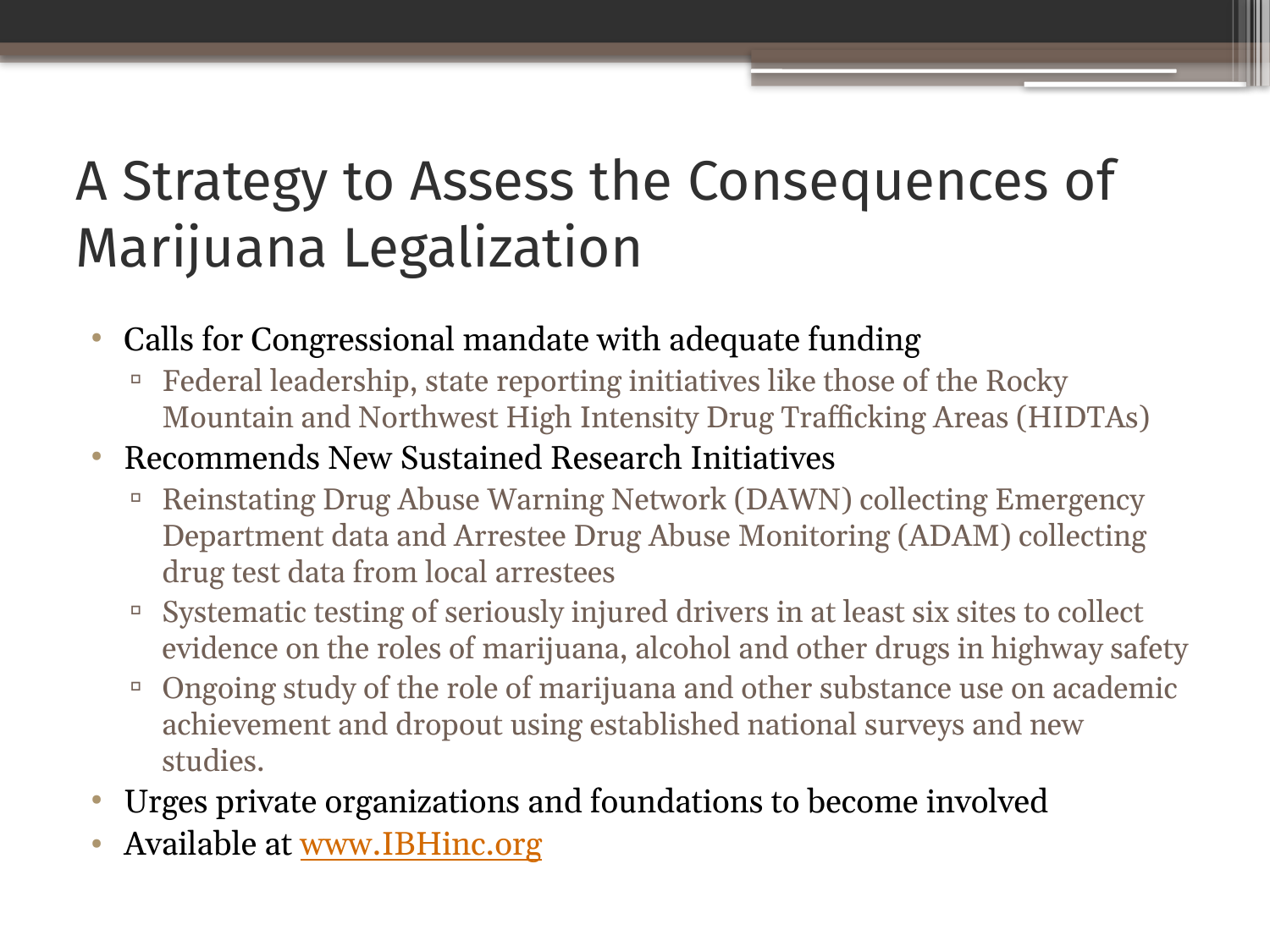

# A Strategy to Assess the Consequences of Marijuana Legalization
Calls for Congressional mandate with adequate funding
Federal leadership, state reporting initiatives like those of the Rocky Mountain and Northwest High Intensity Drug Trafficking Areas (HIDTAs)
Recommends New Sustained Research Initiatives
Reinstating Drug Abuse Warning Network (DAWN) collecting Emergency Department data and Arrestee Drug Abuse Monitoring (ADAM) collecting drug test data from local arrestees
Systematic testing of seriously injured drivers in at least six sites to collect evidence on the roles of marijuana, alcohol and other drugs in highway safety
Ongoing study of the role of marijuana and other substance use on academic achievement and dropout using established national surveys and new studies.
Urges private organizations and foundations to become involved
Available at www.IBHinc.org